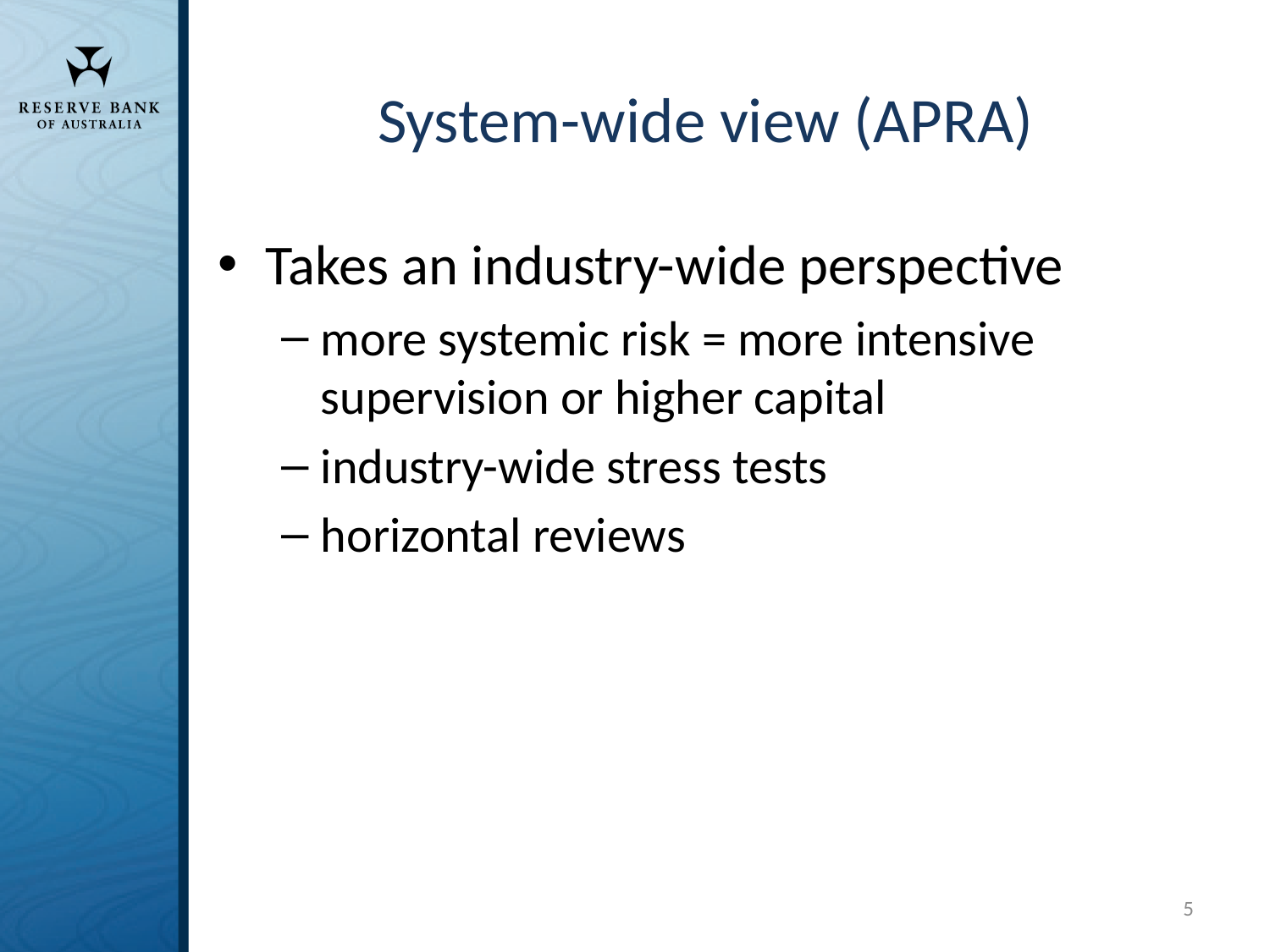

# System-wide view (APRA)
Takes an industry-wide perspective
more systemic risk = more intensive supervision or higher capital
industry-wide stress tests
horizontal reviews

5